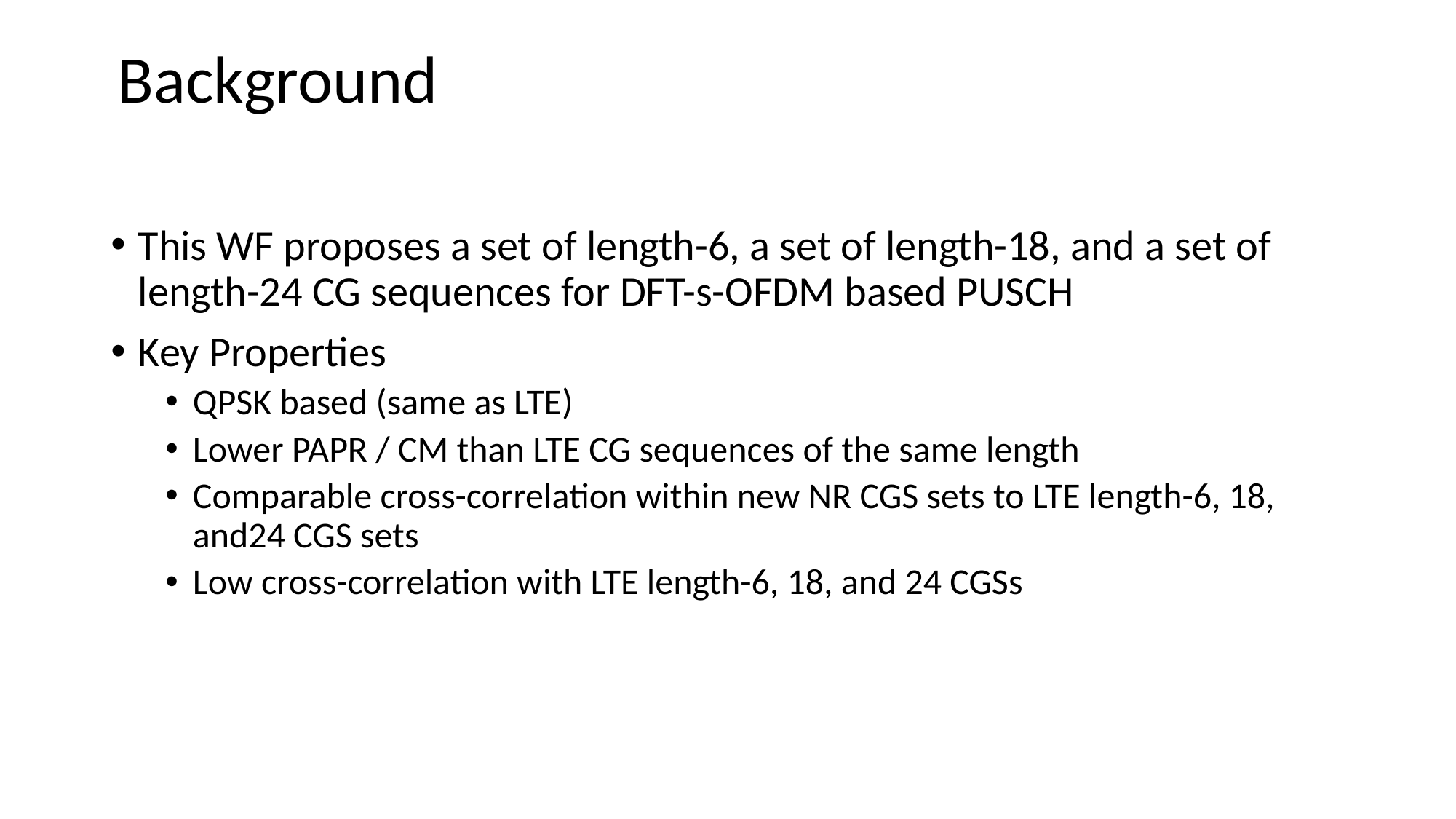

# Background
This WF proposes a set of length-6, a set of length-18, and a set of length-24 CG sequences for DFT-s-OFDM based PUSCH
Key Properties
QPSK based (same as LTE)
Lower PAPR / CM than LTE CG sequences of the same length
Comparable cross-correlation within new NR CGS sets to LTE length-6, 18, and24 CGS sets
Low cross-correlation with LTE length-6, 18, and 24 CGSs